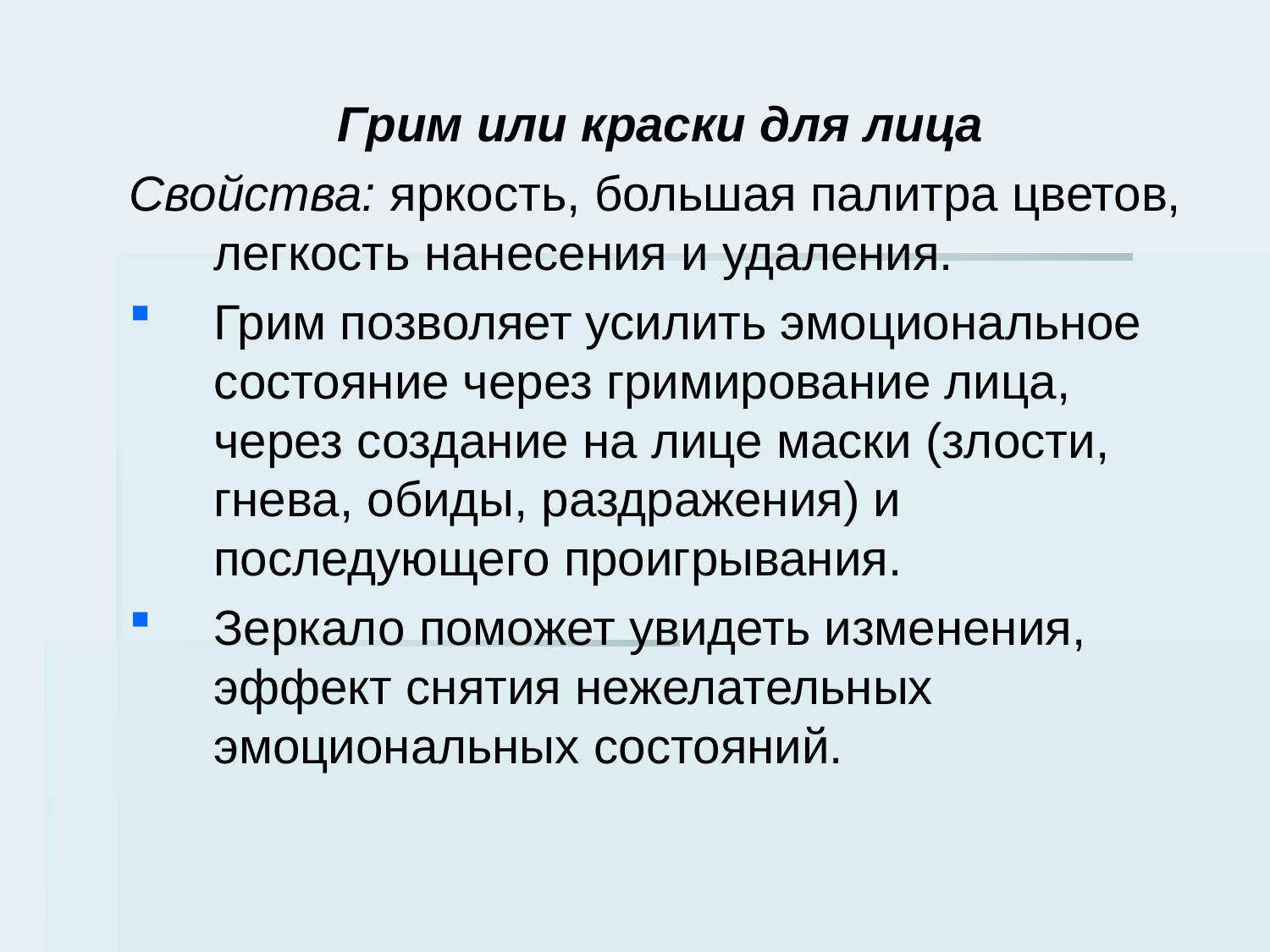

#
Грим или краски для лица
Свойства: яркость, большая палитра цветов, легкость нанесения и удаления.
Грим позволяет усилить эмоциональное состояние через гримирование лица, через создание на лице маски (злости, гнева, обиды, раздражения) и последующего проигрывания.
Зеркало поможет увидеть изменения, эффект снятия нежелательных эмоциональных состояний.